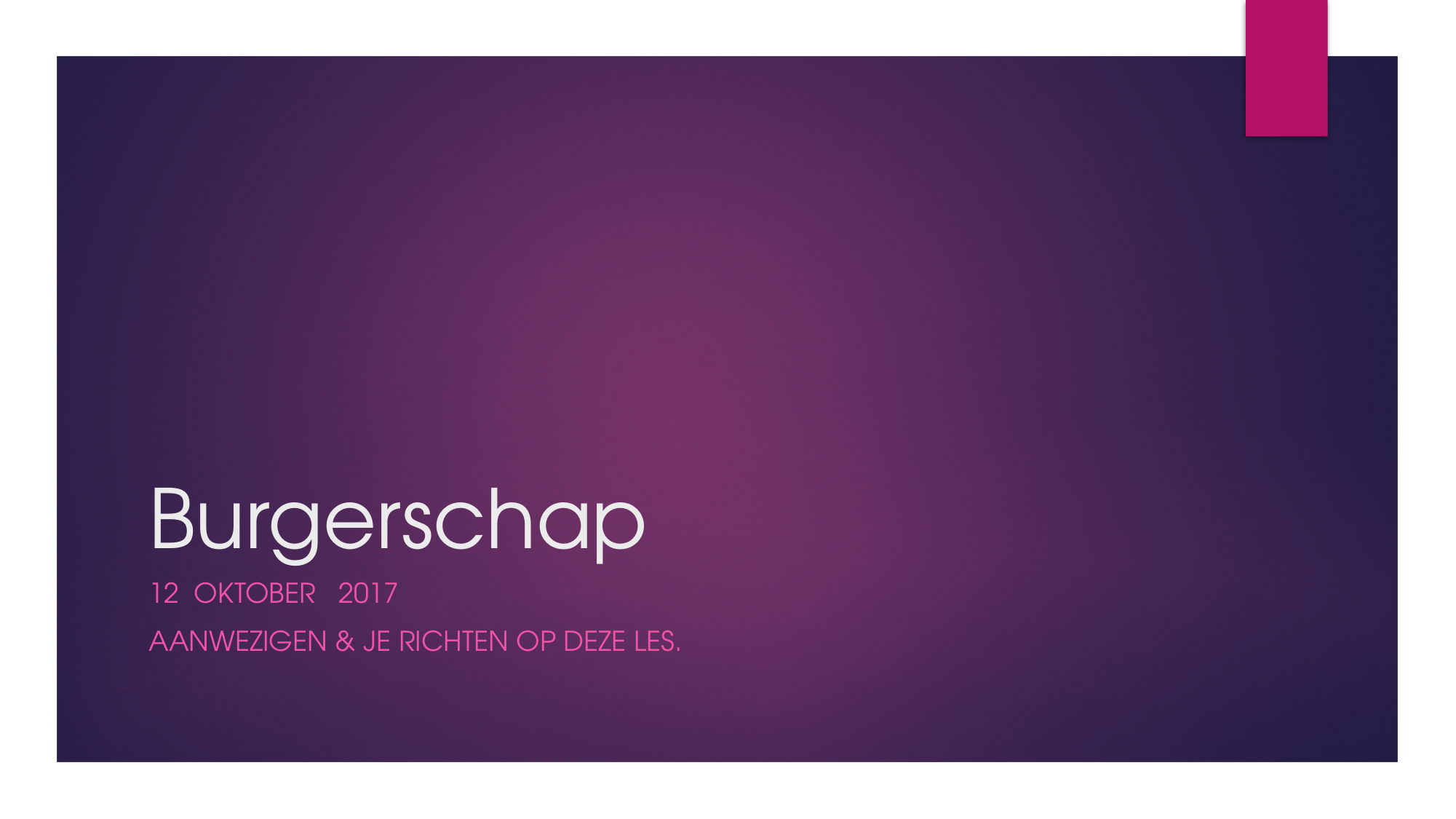

# Burgerschap
12  oktober   2017
Aanwezigen & je richten op deze les.